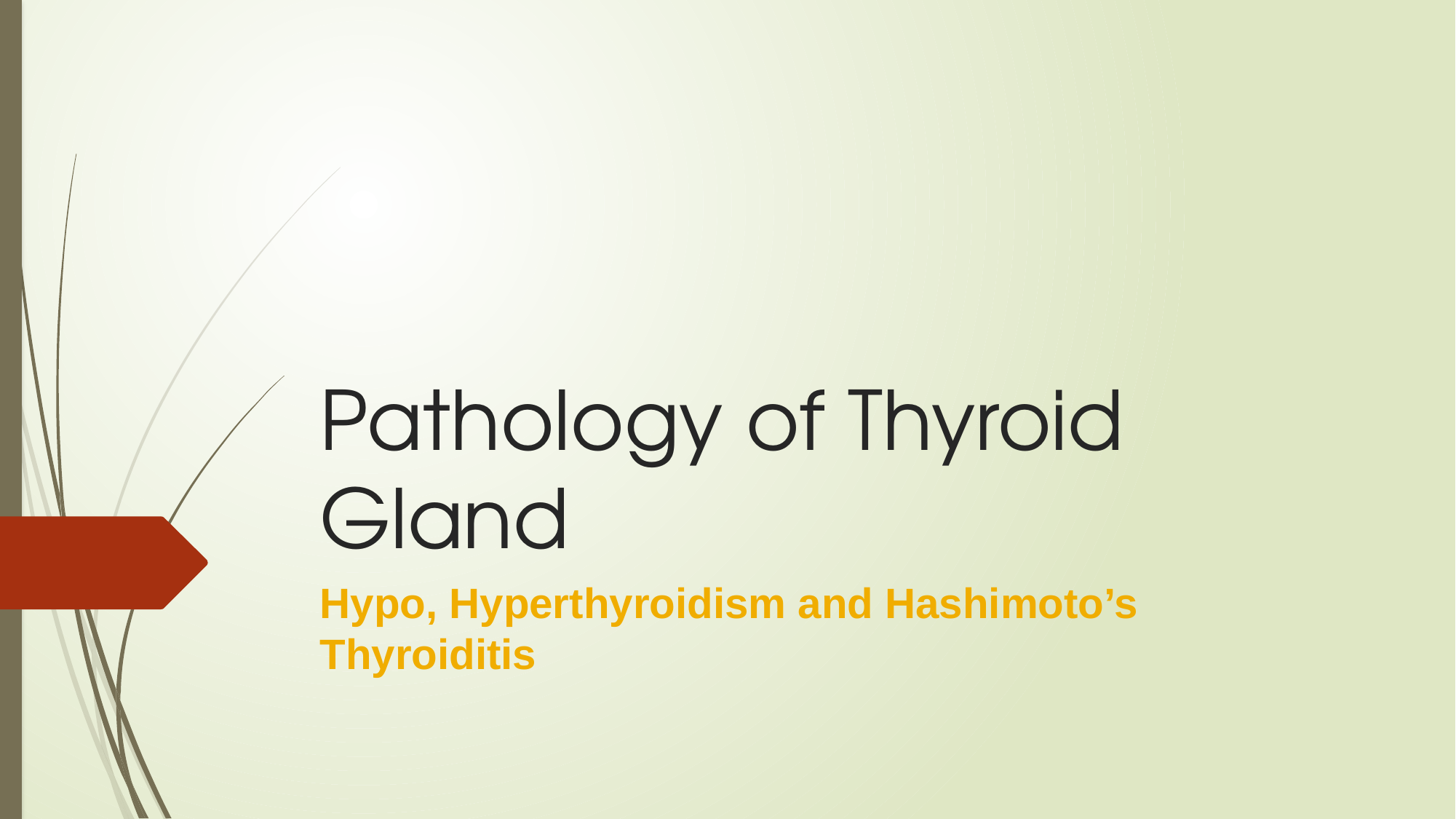

# Pathology of Thyroid Gland
Hypo, Hyperthyroidism and Hashimoto’s Thyroiditis